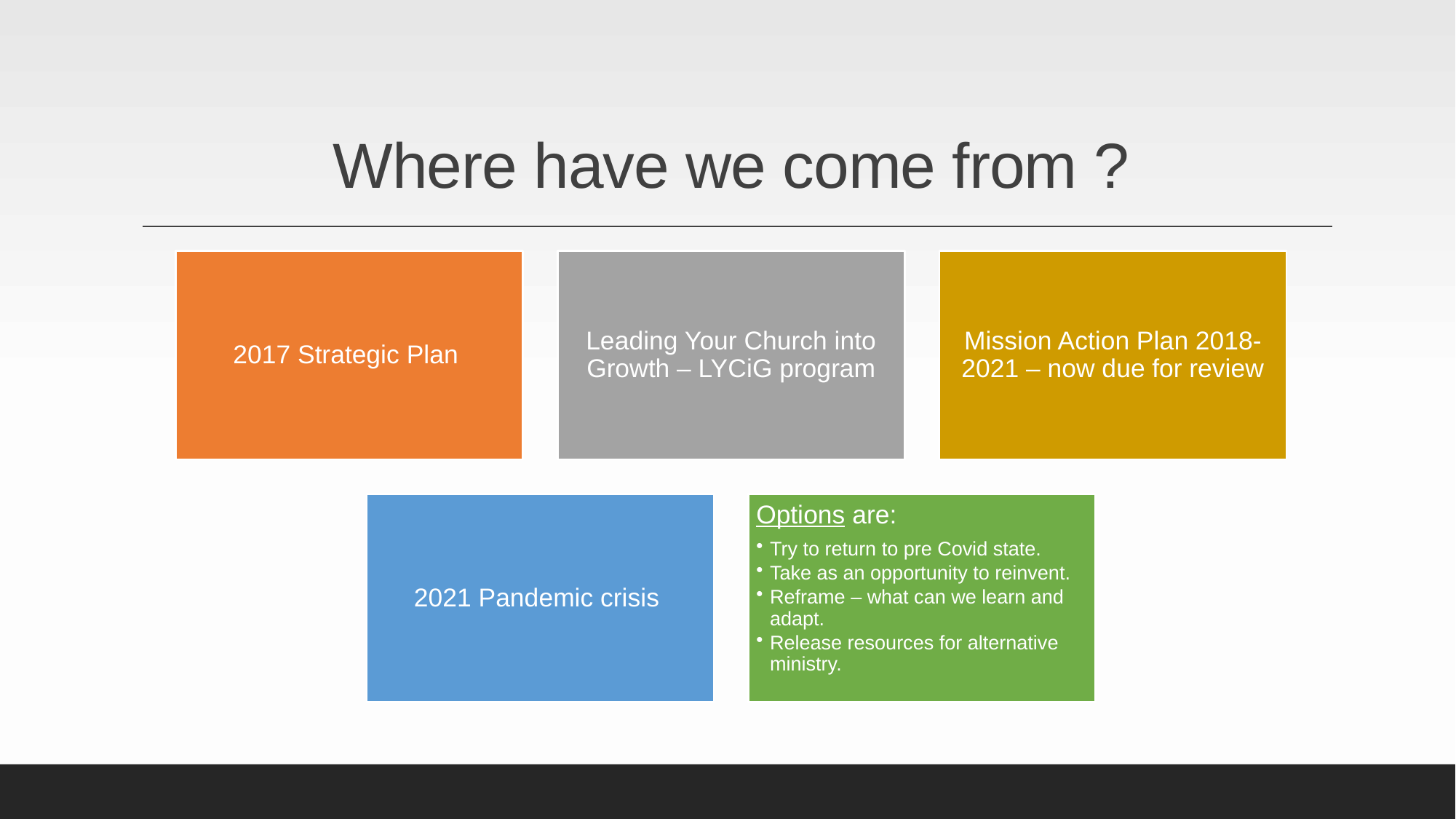

# Where have we come from ?
2017 Strategic Plan
Leading Your Church into Growth – LYCiG program
Mission Action Plan 2018-2021 – now due for review
2021 Pandemic crisis
Options are:
Try to return to pre Covid state.
Take as an opportunity to reinvent.
Reframe – what can we learn and adapt.
Release resources for alternative ministry.